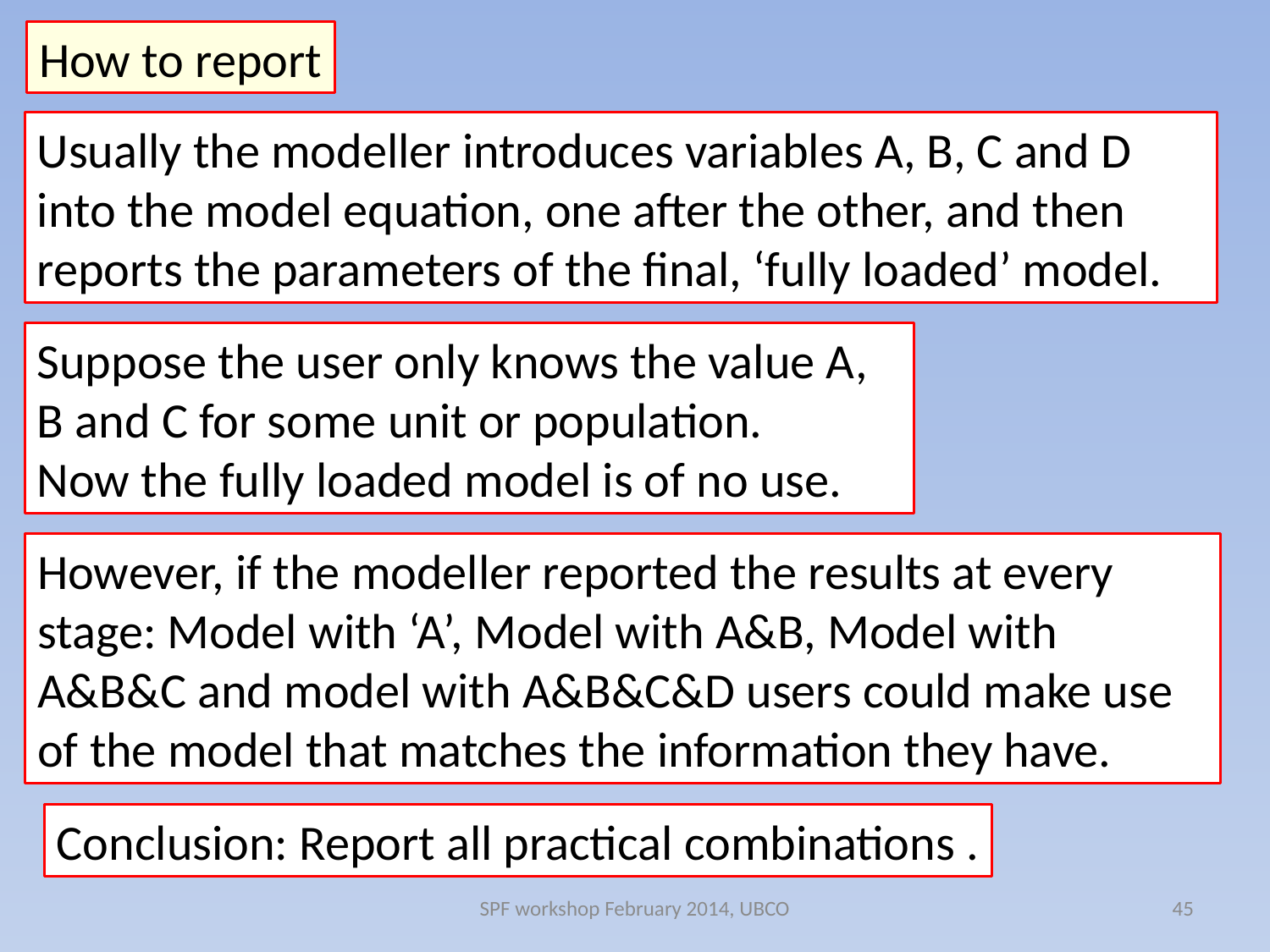

How to report
Usually the modeller introduces variables A, B, C and D into the model equation, one after the other, and then reports the parameters of the final, ‘fully loaded’ model.
Suppose the user only knows the value A, B and C for some unit or population.
Now the fully loaded model is of no use.
However, if the modeller reported the results at every stage: Model with ‘A’, Model with A&B, Model with A&B&C and model with A&B&C&D users could make use of the model that matches the information they have.
Conclusion: Report all practical combinations .
SPF workshop February 2014, UBCO
45